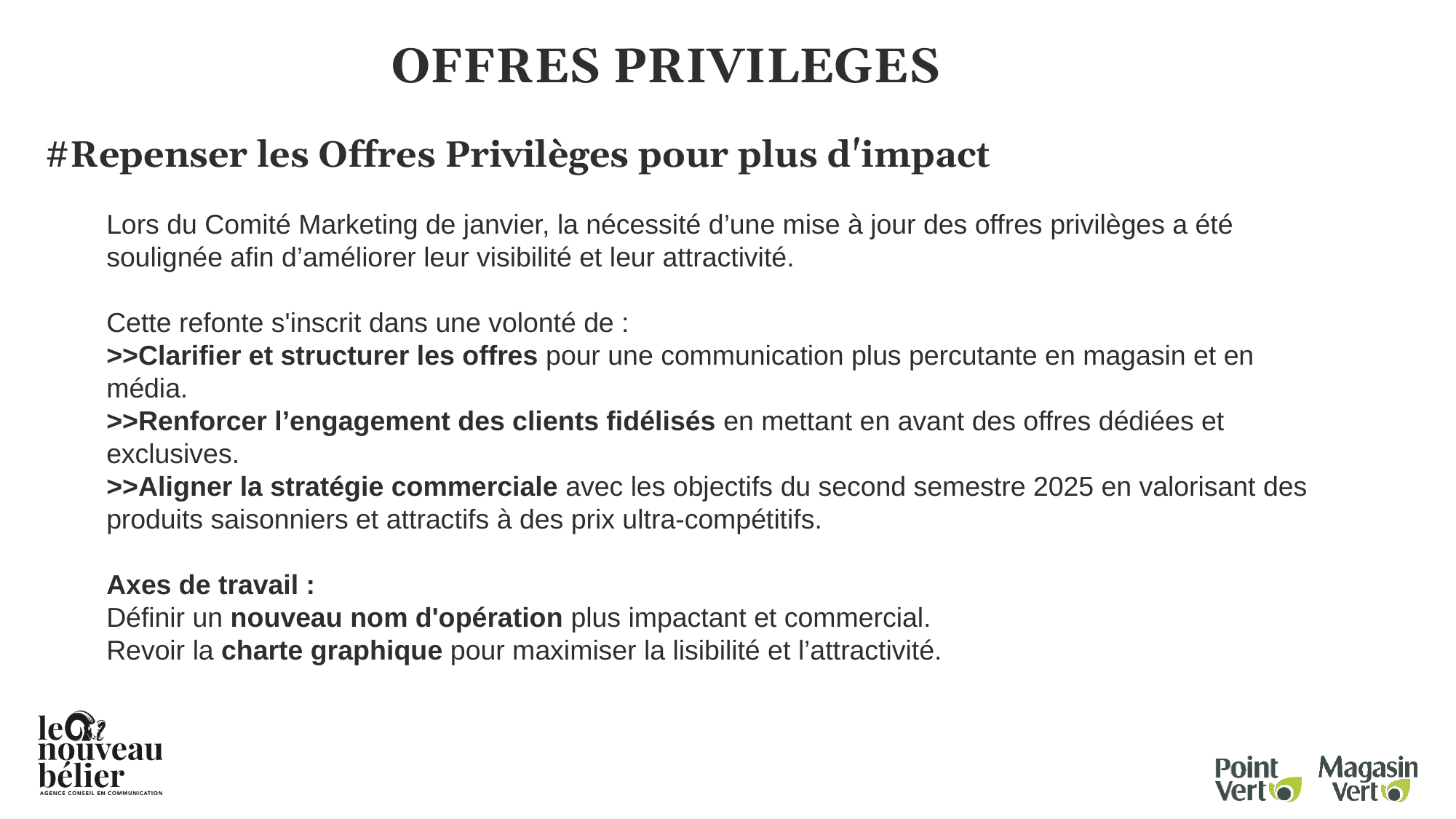

OFFRES PRIVILEGES
#Repenser les Offres Privilèges pour plus d'impact
Lors du Comité Marketing de janvier, la nécessité d’une mise à jour des offres privilèges a été soulignée afin d’améliorer leur visibilité et leur attractivité.
Cette refonte s'inscrit dans une volonté de :
>>Clarifier et structurer les offres pour une communication plus percutante en magasin et en média.
>>Renforcer l’engagement des clients fidélisés en mettant en avant des offres dédiées et exclusives.
>>Aligner la stratégie commerciale avec les objectifs du second semestre 2025 en valorisant des produits saisonniers et attractifs à des prix ultra-compétitifs.
Axes de travail :
Définir un nouveau nom d'opération plus impactant et commercial.
Revoir la charte graphique pour maximiser la lisibilité et l’attractivité.